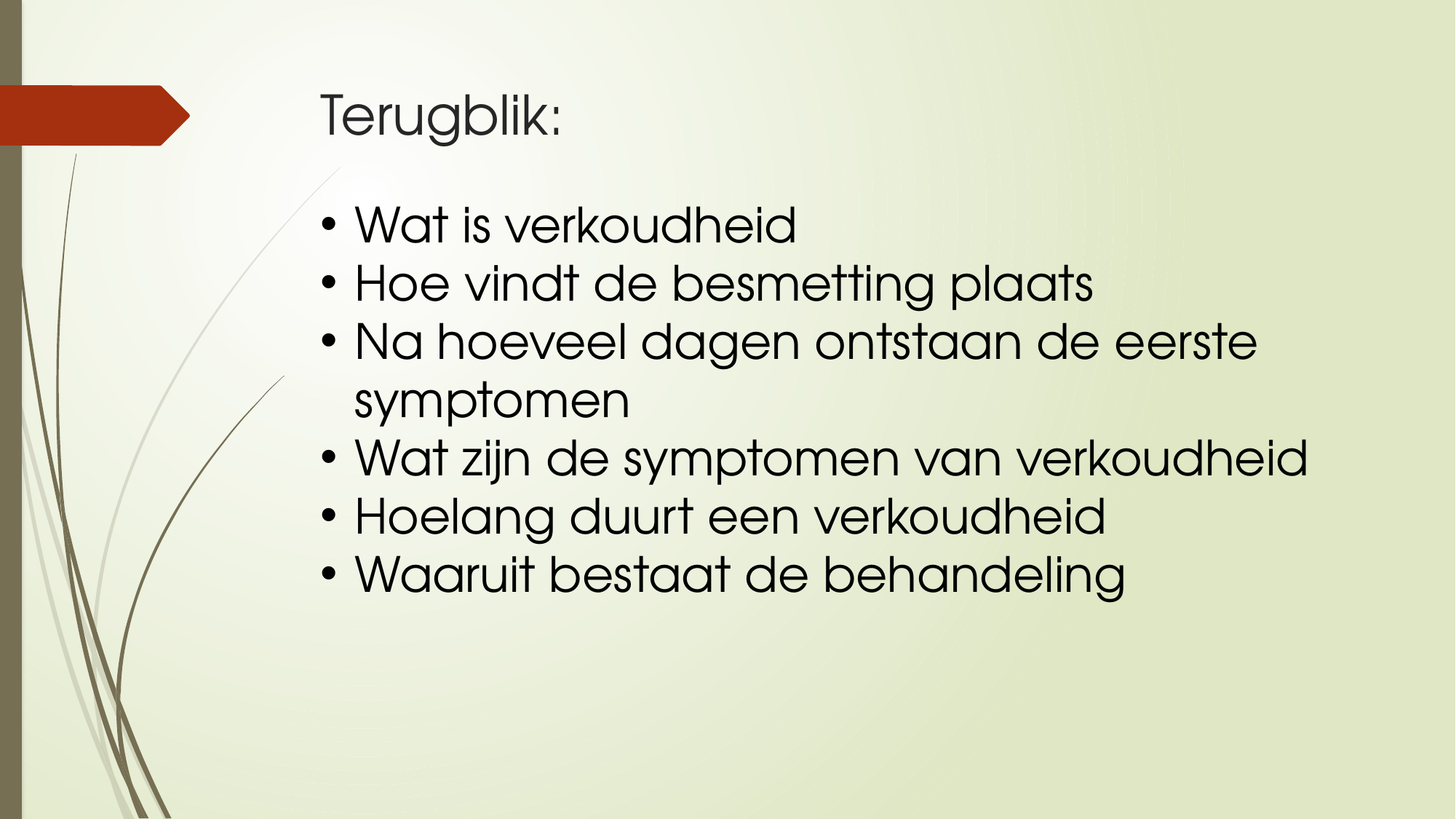

# Terugblik:
Wat is verkoudheid
Hoe vindt de besmetting plaats
Na hoeveel dagen ontstaan de eerste symptomen
Wat zijn de symptomen van verkoudheid
Hoelang duurt een verkoudheid
Waaruit bestaat de behandeling